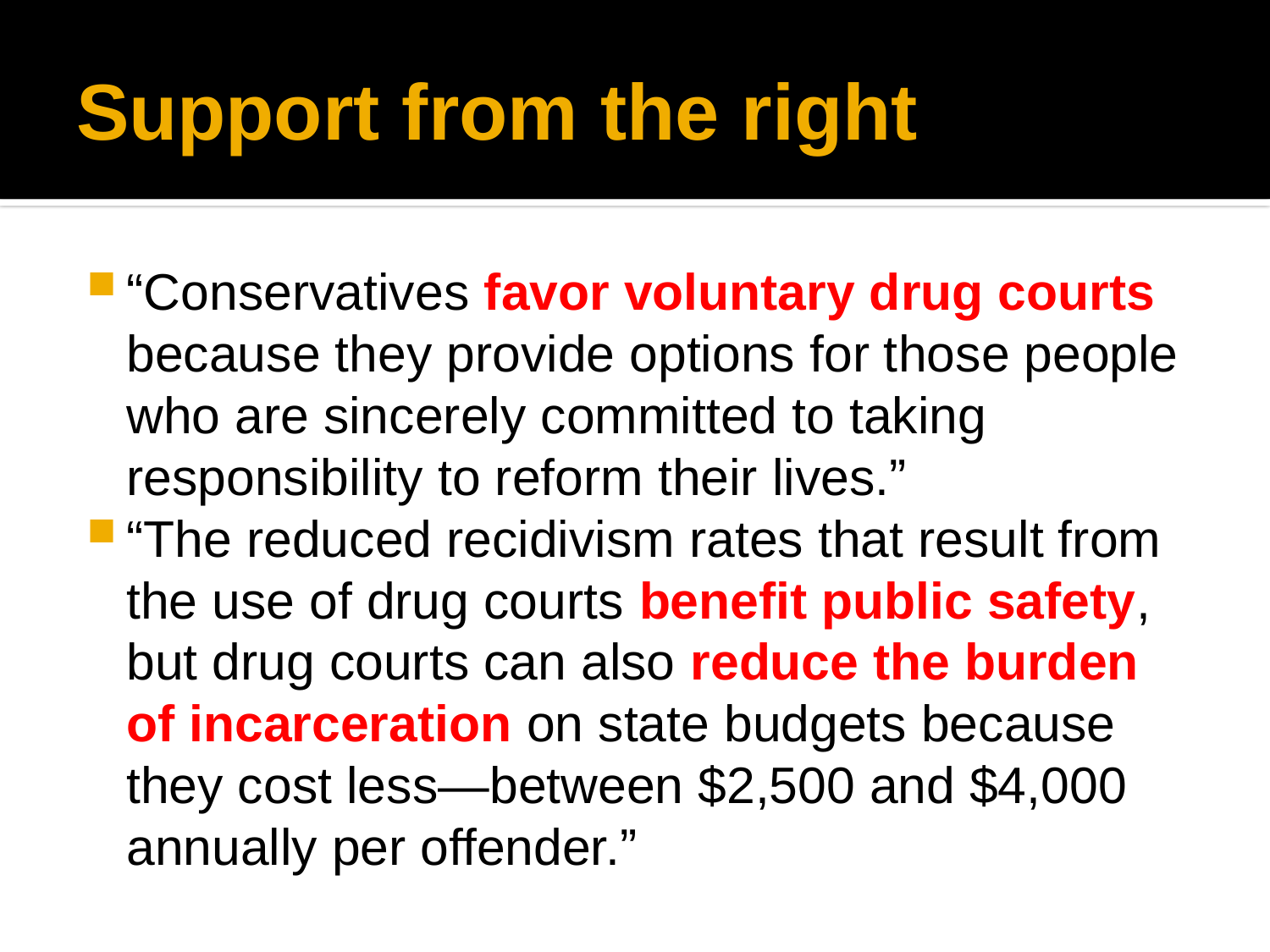

# Support from the right
“Conservatives favor voluntary drug courts because they provide options for those people who are sincerely committed to taking responsibility to reform their lives.”
“The reduced recidivism rates that result from the use of drug courts benefit public safety, but drug courts can also reduce the burden of incarceration on state budgets because they cost less—between $2,500 and $4,000 annually per offender.”